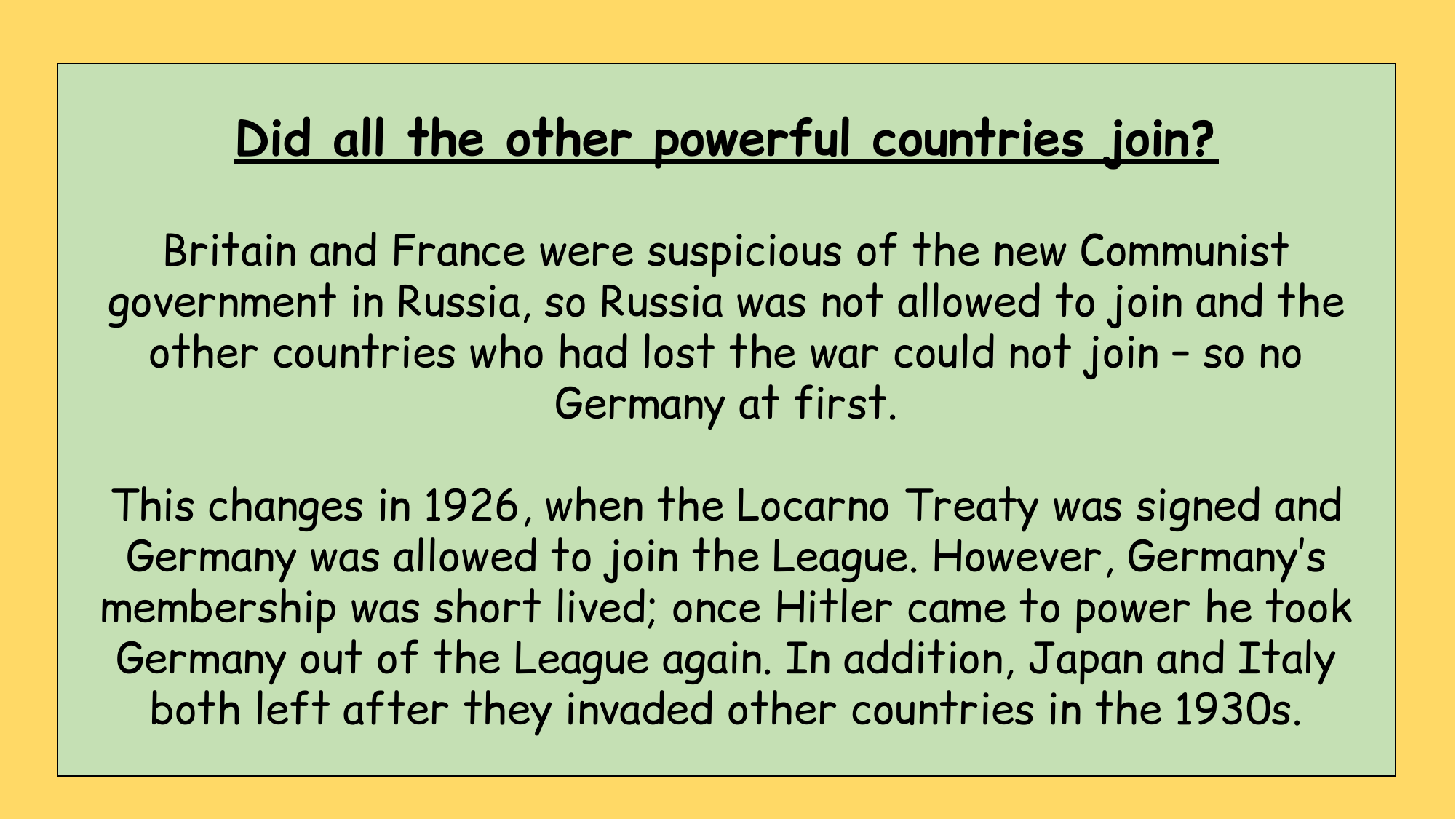

Did all the other powerful countries join?

Britain and France were suspicious of the new Communist government in Russia, so Russia was not allowed to join and the other countries who had lost the war could not join – so no Germany at first.

This changes in 1926, when the Locarno Treaty was signed and Germany was allowed to join the League. However, Germany’s membership was short lived; once Hitler came to power he took Germany out of the League again. In addition, Japan and Italy both left after they invaded other countries in the 1930s.